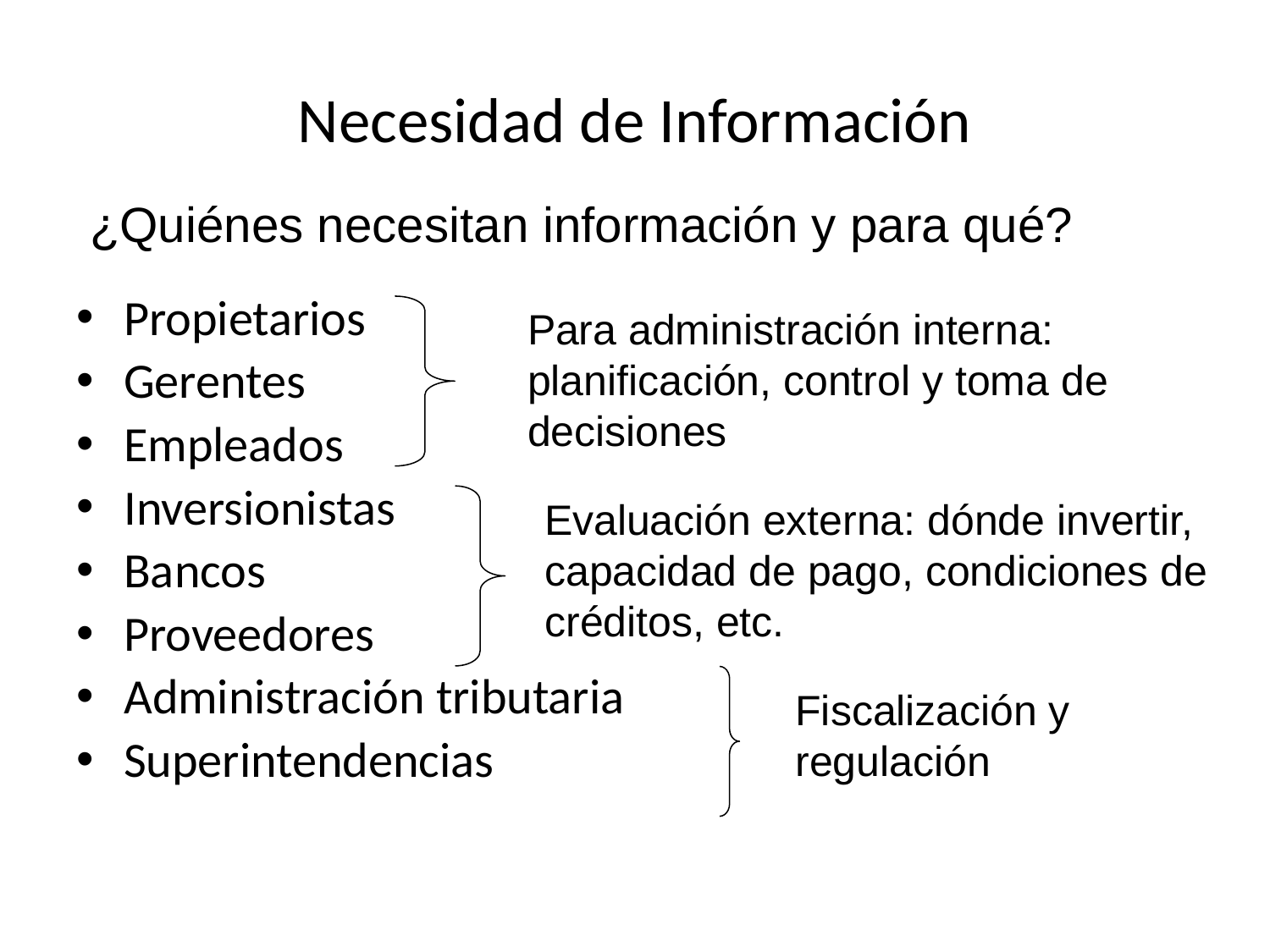

# Necesidad de Información
¿Quiénes necesitan información y para qué?
Propietarios
Gerentes
Empleados
Inversionistas
Bancos
Proveedores
Administración tributaria
Superintendencias

Para administración interna: planificación, control y toma de decisiones

Evaluación externa: dónde invertir, capacidad de pago, condiciones de créditos, etc.

Fiscalización y regulación